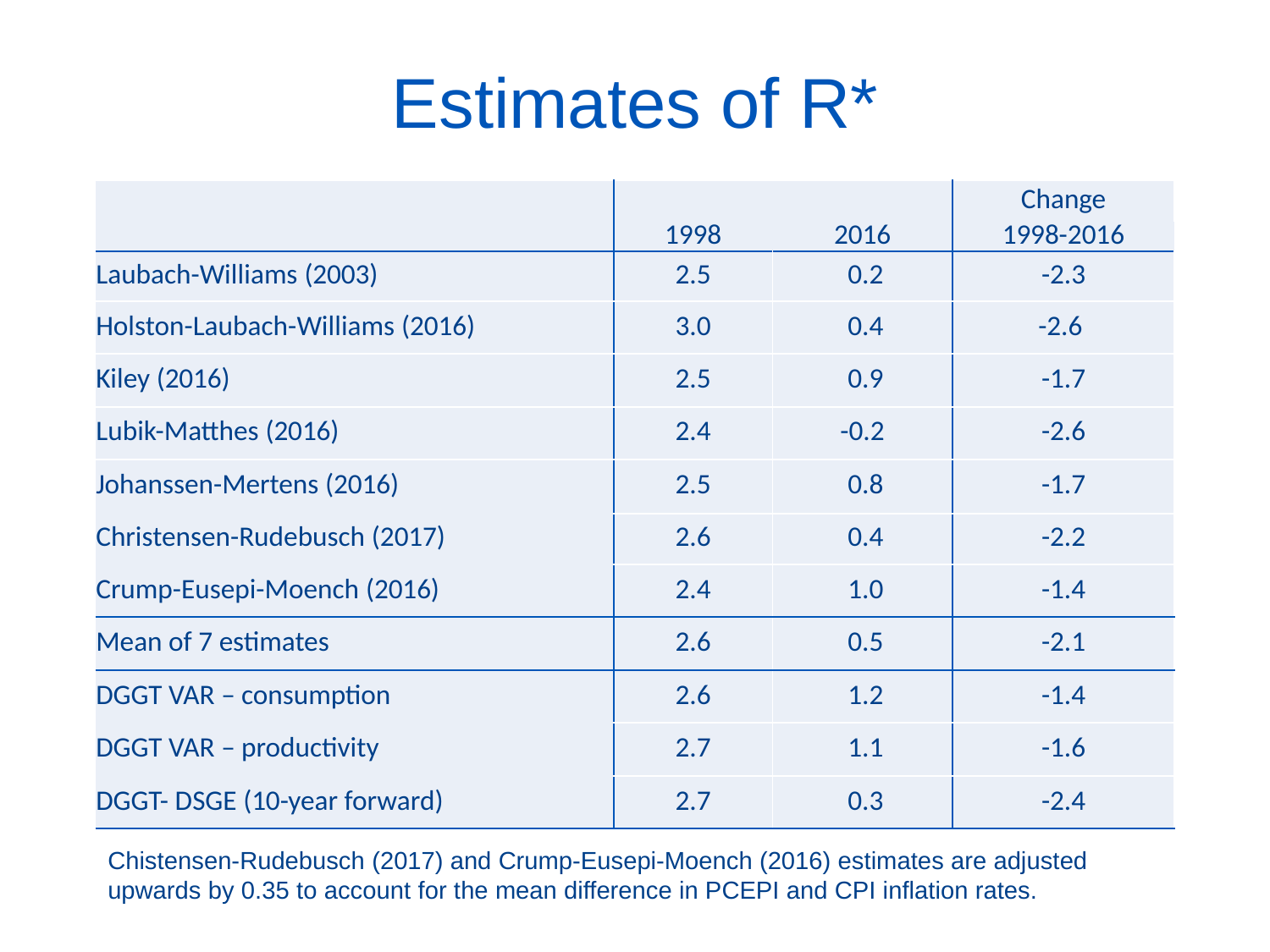

# Estimates of R*
|  |  |  | Change |
| --- | --- | --- | --- |
|  | 1998 | 2016 | 1998-2016 |
| Laubach-Williams (2003) | 2.5 | 0.2 | -2.3 |
| Holston-Laubach-Williams (2016) | 3.0 | 0.4 | -2.6 |
| Kiley (2016) | 2.5 | 0.9 | -1.7 |
| Lubik-Matthes (2016) | 2.4 | -0.2 | -2.6 |
| Johanssen-Mertens (2016) | 2.5 | 0.8 | -1.7 |
| Christensen-Rudebusch (2017) | 2.6 | 0.4 | -2.2 |
| Crump-Eusepi-Moench (2016) | 2.4 | 1.0 | -1.4 |
| Mean of 7 estimates | 2.6 | 0.5 | -2.1 |
| DGGT VAR – consumption | 2.6 | 1.2 | -1.4 |
| DGGT VAR – productivity | 2.7 | 1.1 | -1.6 |
| DGGT- DSGE (10-year forward) | 2.7 | 0.3 | -2.4 |
Chistensen-Rudebusch (2017) and Crump-Eusepi-Moench (2016) estimates are adjusted
upwards by 0.35 to account for the mean difference in PCEPI and CPI inflation rates.